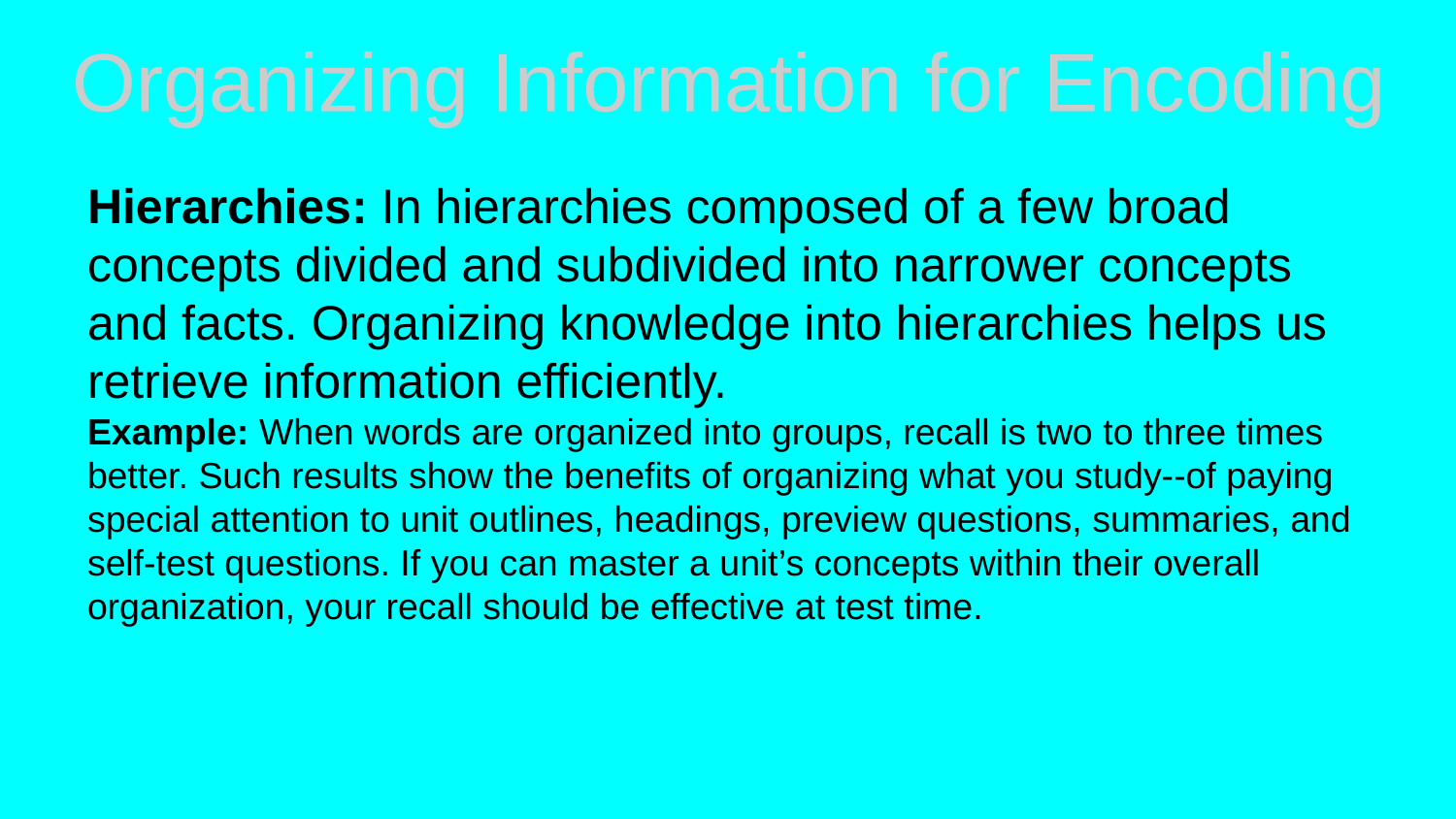

Organizing Information for Encoding
Hierarchies: In hierarchies composed of a few broad concepts divided and subdivided into narrower concepts and facts. Organizing knowledge into hierarchies helps us retrieve information efficiently.
Example: When words are organized into groups, recall is two to three times better. Such results show the benefits of organizing what you study--of paying special attention to unit outlines, headings, preview questions, summaries, and self-test questions. If you can master a unit’s concepts within their overall organization, your recall should be effective at test time.